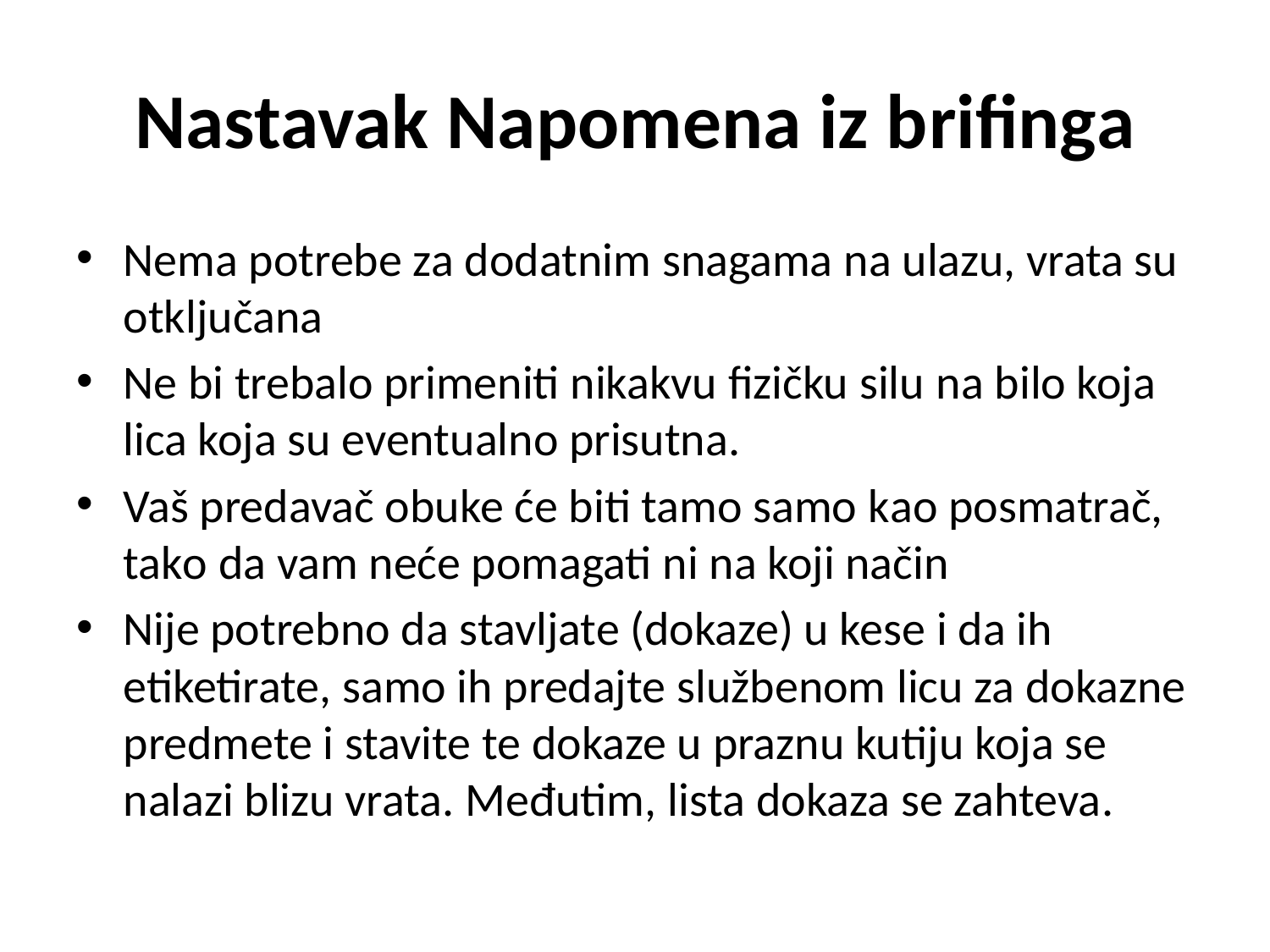

# Nastavak Napomena iz brifinga
Nema potrebe za dodatnim snagama na ulazu, vrata su otključana
Ne bi trebalo primeniti nikakvu fizičku silu na bilo koja lica koja su eventualno prisutna.
Vaš predavač obuke će biti tamo samo kao posmatrač, tako da vam neće pomagati ni na koji način
Nije potrebno da stavljate (dokaze) u kese i da ih etiketirate, samo ih predajte službenom licu za dokazne predmete i stavite te dokaze u praznu kutiju koja se nalazi blizu vrata. Međutim, lista dokaza se zahteva.